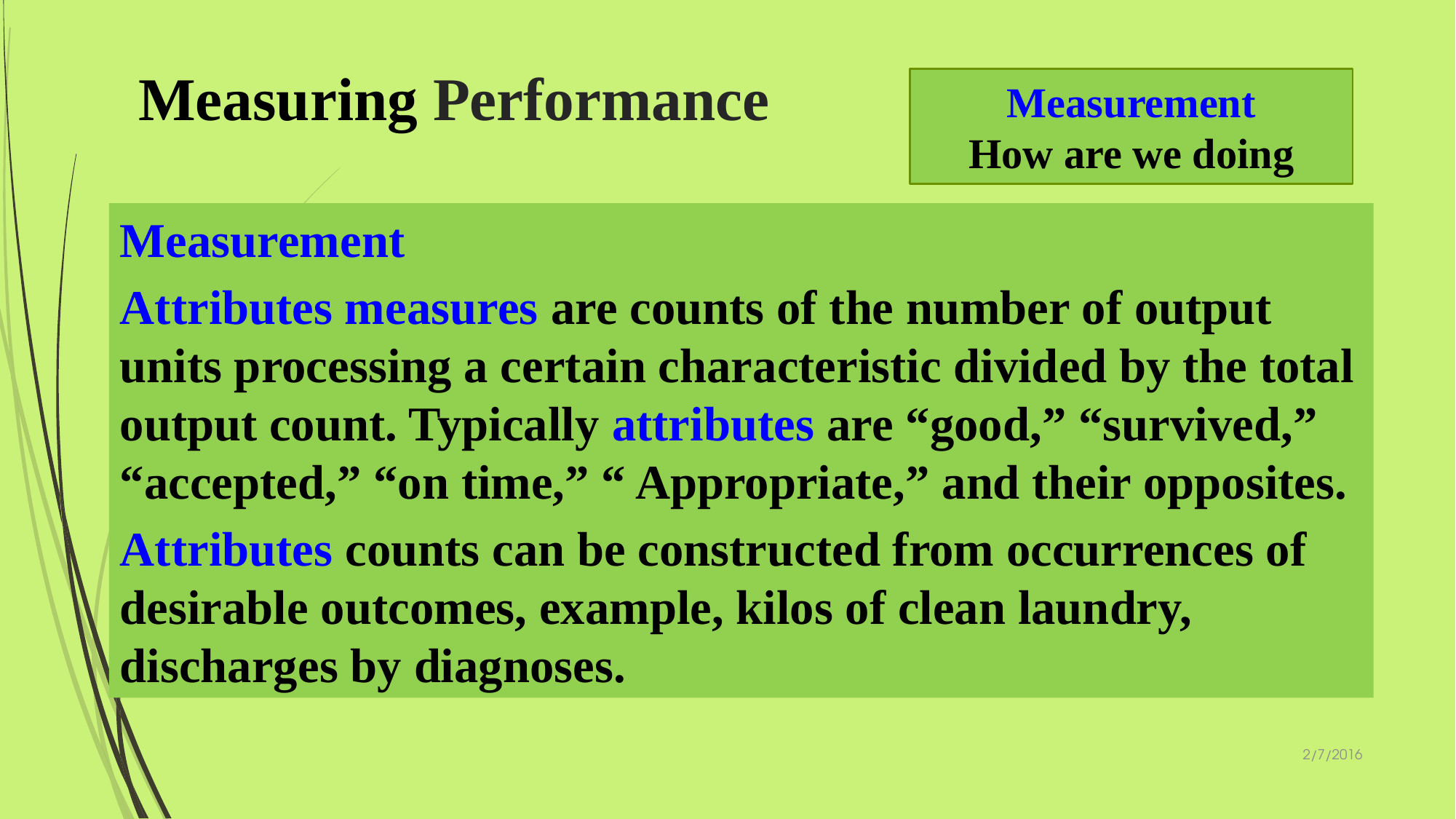

# Measuring Performance
Measurement
How are we doing

Measurement
Attributes measures are counts of the number of output units processing a certain characteristic divided by the total output count. Typically attributes are “good,” “survived,” “accepted,” “on time,” “ Appropriate,” and their opposites.
Attributes counts can be constructed from occurrences of desirable outcomes, example, kilos of clean laundry, discharges by diagnoses.
2/7/2016
Mohammed Alnaif Ph.D.